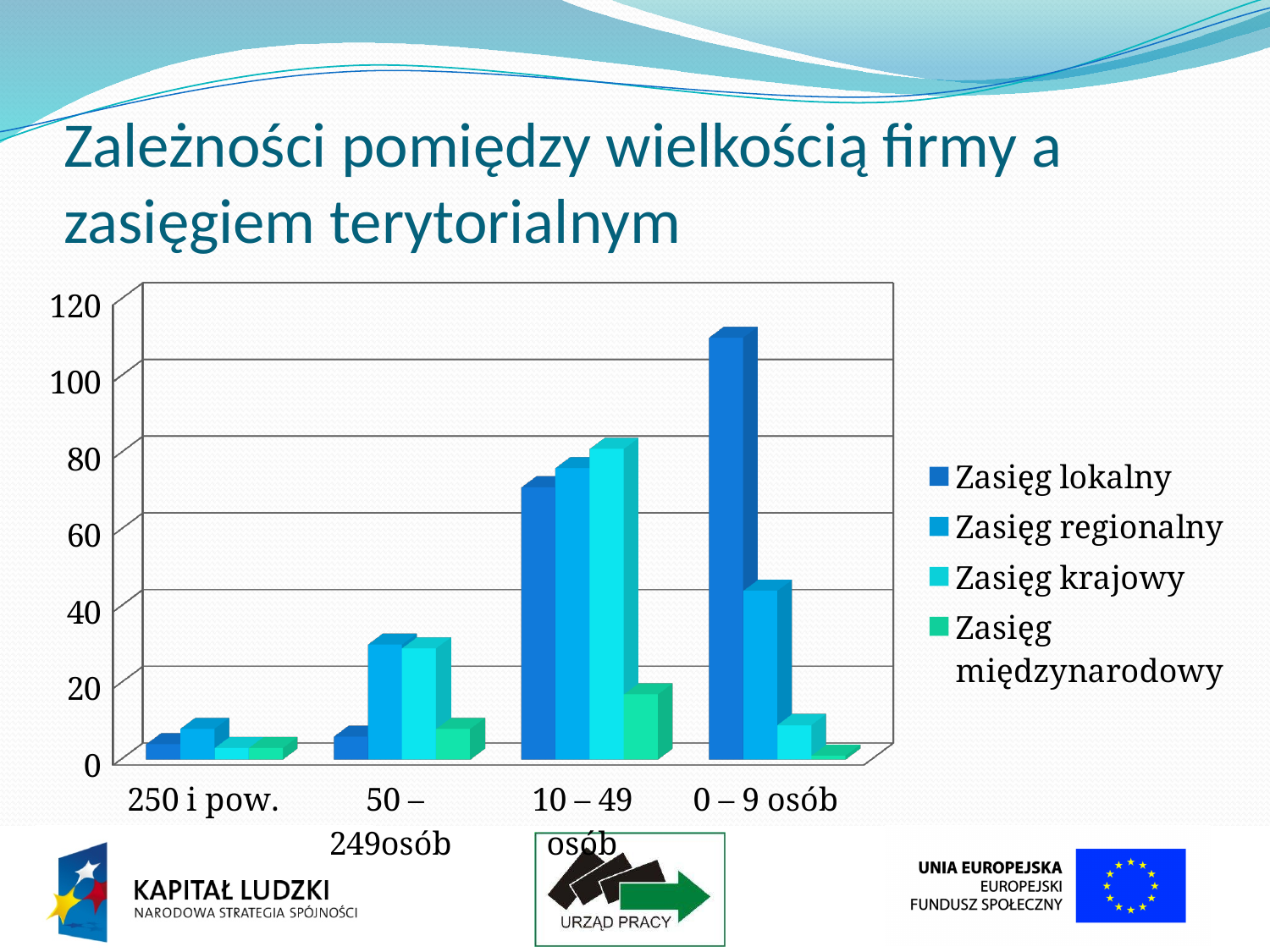

# Zależności pomiędzy wielkością firmy a zasięgiem terytorialnym

[unsupported chart]